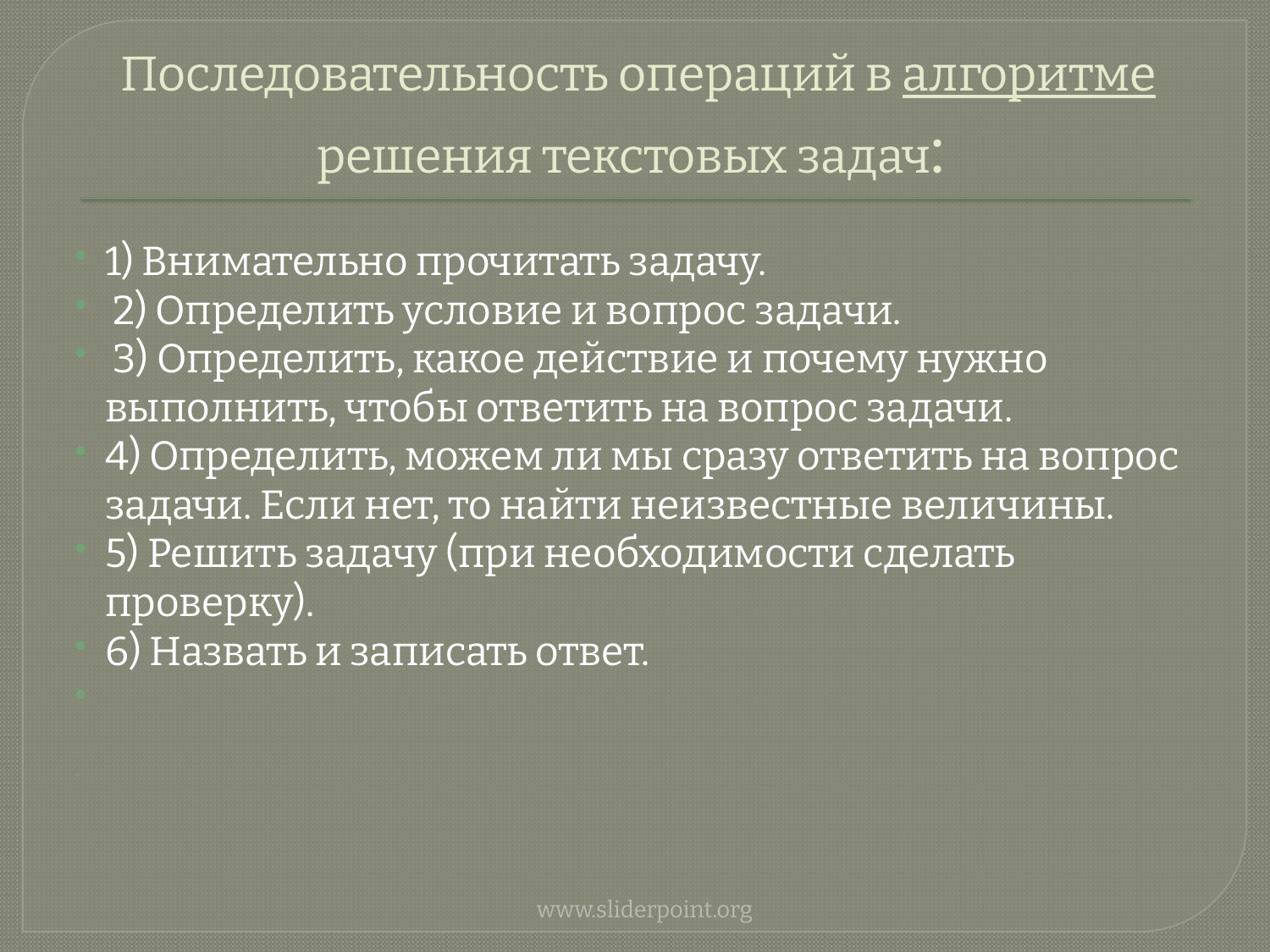

# Последовательность операций в алгоритме решения текстовых задач:
1) Внимательно прочитать задачу.
 2) Определить условие и вопрос задачи.
 3) Определить, какое действие и почему нужно выполнить, чтобы ответить на вопрос задачи.
4) Определить, можем ли мы сразу ответить на вопрос  задачи. Если нет, то найти неизвестные величины.
5) Решить задачу (при необходимости сделать проверку).
6) Назвать и записать ответ.

www.sliderpoint.org